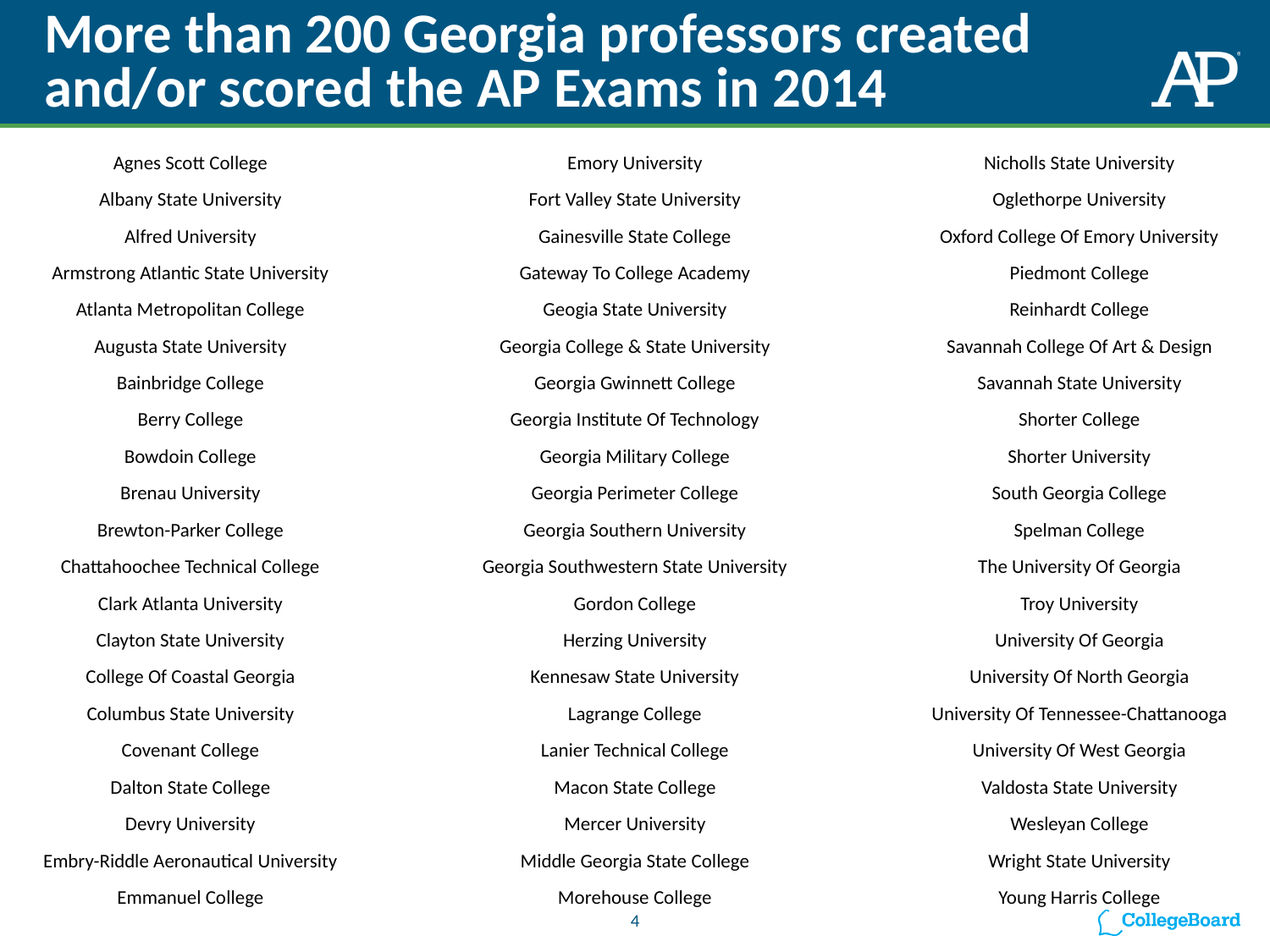

# More than 200 Georgia professors created and/or scored the AP Exams in 2014
| Agnes Scott College |
| --- |
| Albany State University |
| Alfred University |
| Armstrong Atlantic State University |
| Atlanta Metropolitan College |
| Augusta State University |
| Bainbridge College |
| Berry College |
| Bowdoin College |
| Brenau University |
| Brewton-Parker College |
| Chattahoochee Technical College |
| Clark Atlanta University |
| Clayton State University |
| College Of Coastal Georgia |
| Columbus State University |
| Covenant College |
| Dalton State College |
| Devry University |
| Embry-Riddle Aeronautical University |
| Emmanuel College |
| Emory University |
| --- |
| Fort Valley State University |
| Gainesville State College |
| Gateway To College Academy |
| Geogia State University |
| Georgia College & State University |
| Georgia Gwinnett College |
| Georgia Institute Of Technology |
| Georgia Military College |
| Georgia Perimeter College |
| Georgia Southern University |
| Georgia Southwestern State University |
| Gordon College |
| Herzing University |
| Kennesaw State University |
| Lagrange College |
| Lanier Technical College |
| Macon State College |
| Mercer University |
| Middle Georgia State College |
| Morehouse College |
| Nicholls State University |
| --- |
| Oglethorpe University |
| Oxford College Of Emory University |
| Piedmont College |
| Reinhardt College |
| Savannah College Of Art & Design |
| Savannah State University |
| Shorter College |
| Shorter University |
| South Georgia College |
| Spelman College |
| The University Of Georgia |
| Troy University |
| University Of Georgia |
| University Of North Georgia |
| University Of Tennessee-Chattanooga |
| University Of West Georgia |
| Valdosta State University |
| Wesleyan College |
| Wright State University |
| Young Harris College |
4